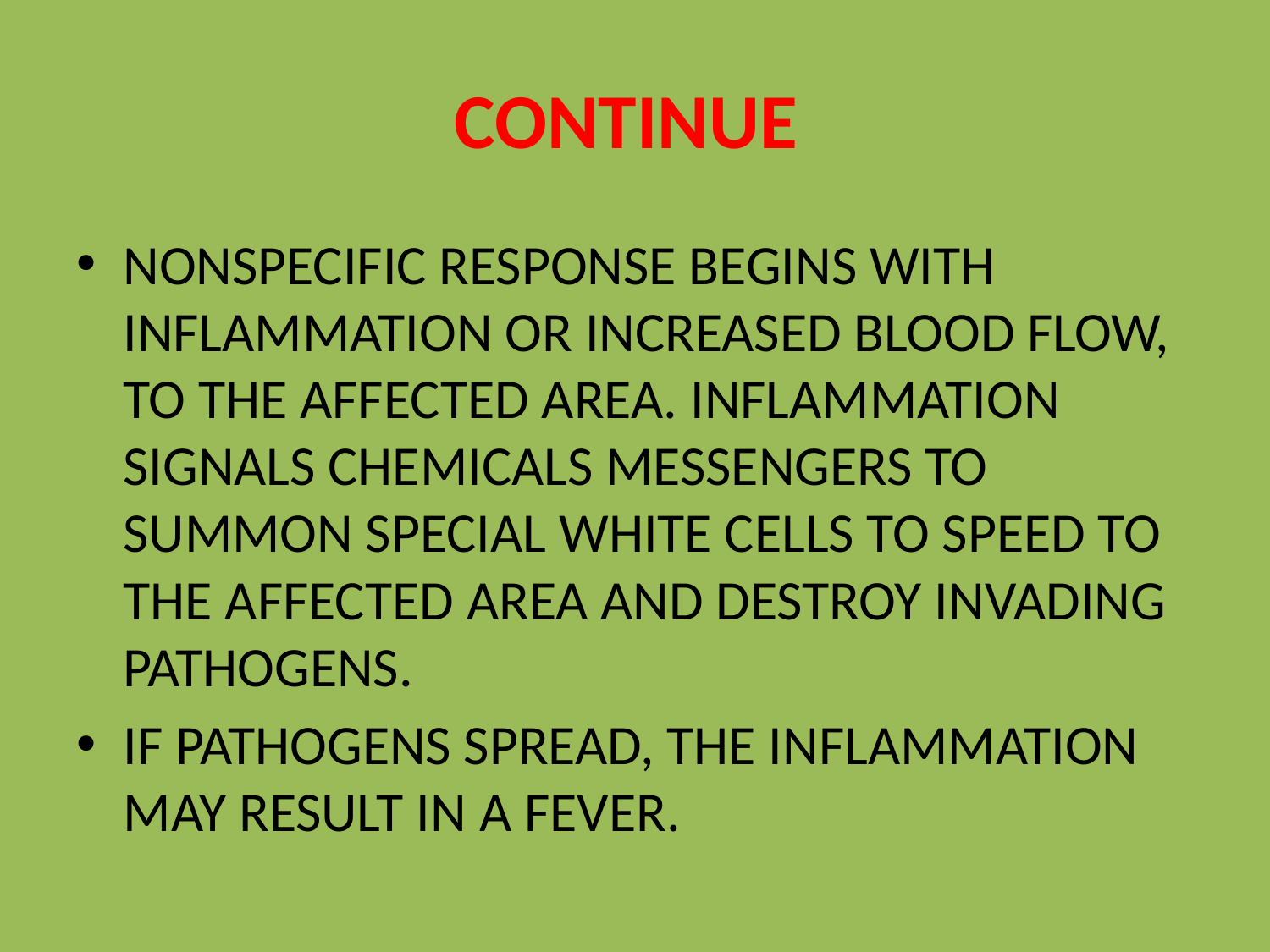

# CONTINUE
NONSPECIFIC RESPONSE BEGINS WITH INFLAMMATION OR INCREASED BLOOD FLOW, TO THE AFFECTED AREA. INFLAMMATION SIGNALS CHEMICALS MESSENGERS TO SUMMON SPECIAL WHITE CELLS TO SPEED TO THE AFFECTED AREA AND DESTROY INVADING PATHOGENS.
IF PATHOGENS SPREAD, THE INFLAMMATION MAY RESULT IN A FEVER.